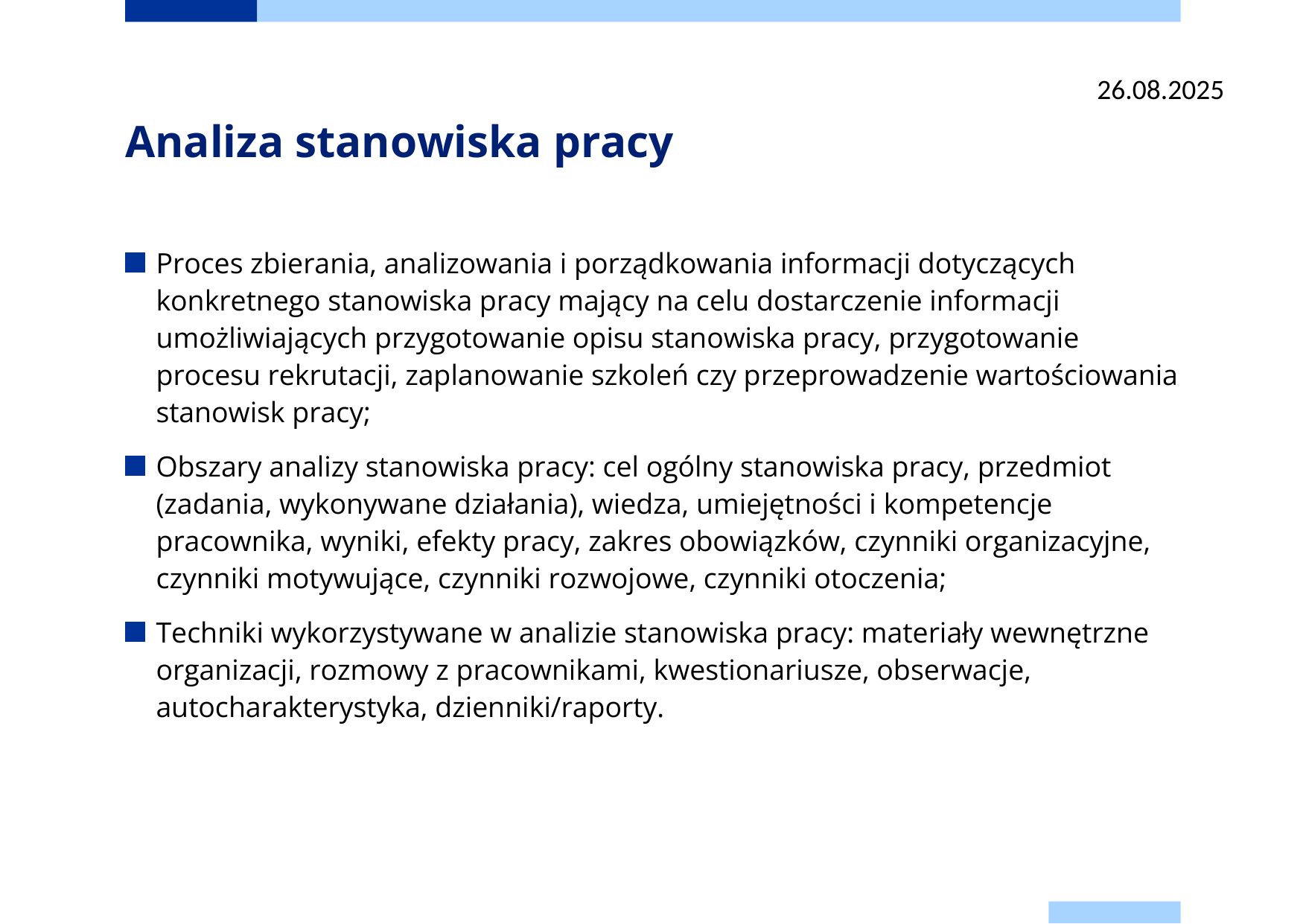

26.08.2025
# Analiza stanowiska pracy
Proces zbierania, analizowania i porządkowania informacji dotyczących konkretnego stanowiska pracy mający na celu dostarczenie informacji umożliwiających przygotowanie opisu stanowiska pracy, przygotowanie procesu rekrutacji, zaplanowanie szkoleń czy przeprowadzenie wartościowania stanowisk pracy;
Obszary analizy stanowiska pracy: cel ogólny stanowiska pracy, przedmiot (zadania, wykonywane działania), wiedza, umiejętności i kompetencje pracownika, wyniki, efekty pracy, zakres obowiązków, czynniki organizacyjne, czynniki motywujące, czynniki rozwojowe, czynniki otoczenia;
Techniki wykorzystywane w analizie stanowiska pracy: materiały wewnętrzne organizacji, rozmowy z pracownikami, kwestionariusze, obserwacje, autocharakterystyka, dzienniki/raporty.